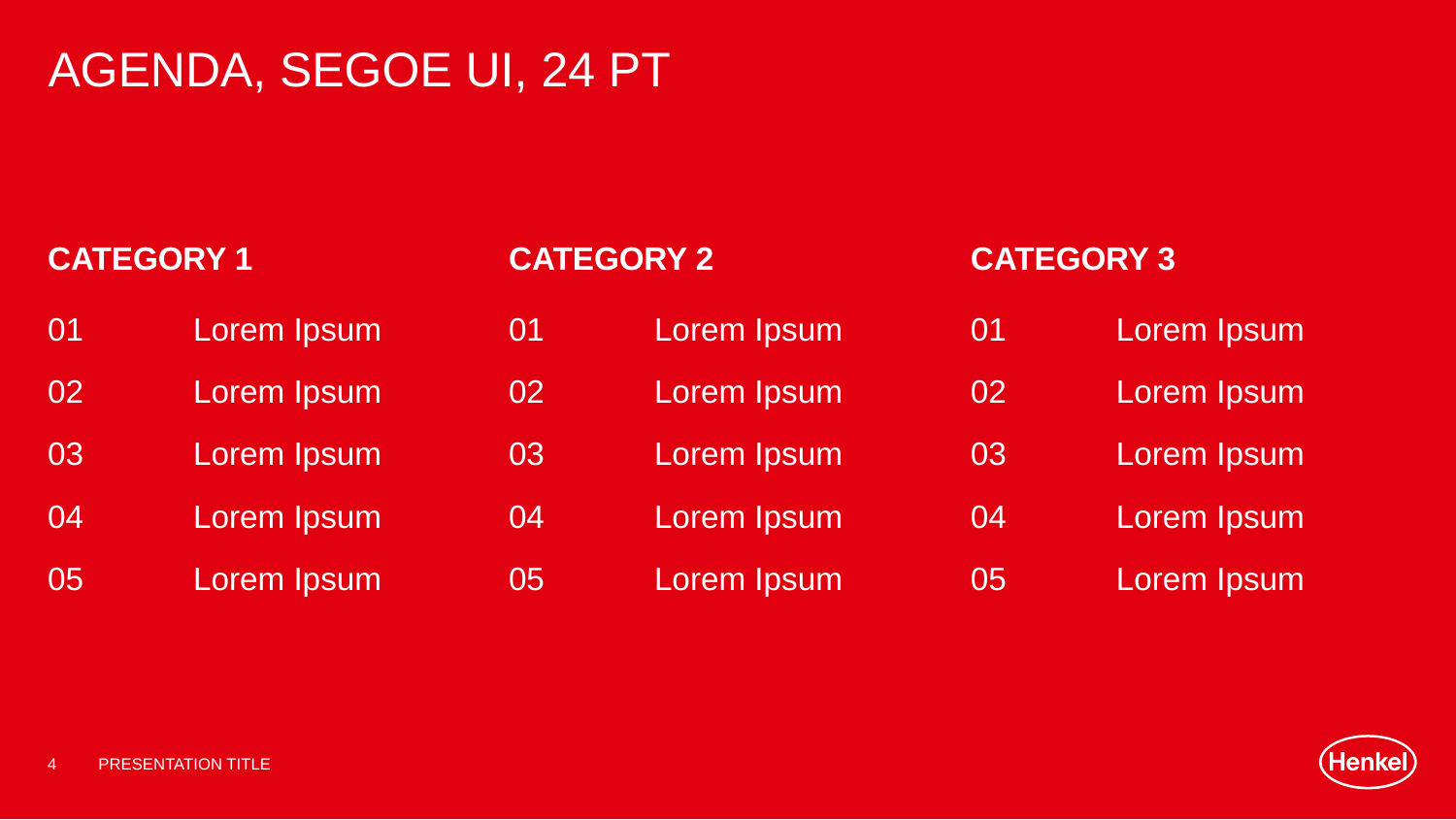

# Agenda, segoe Ui, 24 PT
Category 1
Category 2
Category 3
01	Lorem Ipsum
02	Lorem Ipsum
03	Lorem Ipsum
04 	Lorem Ipsum
05 	Lorem Ipsum

01	Lorem Ipsum
02	Lorem Ipsum
03	Lorem Ipsum
04 	Lorem Ipsum
05 	Lorem Ipsum
01	Lorem Ipsum
02	Lorem Ipsum
03	Lorem Ipsum
04 	Lorem Ipsum
05 	Lorem Ipsum
4
Presentation title